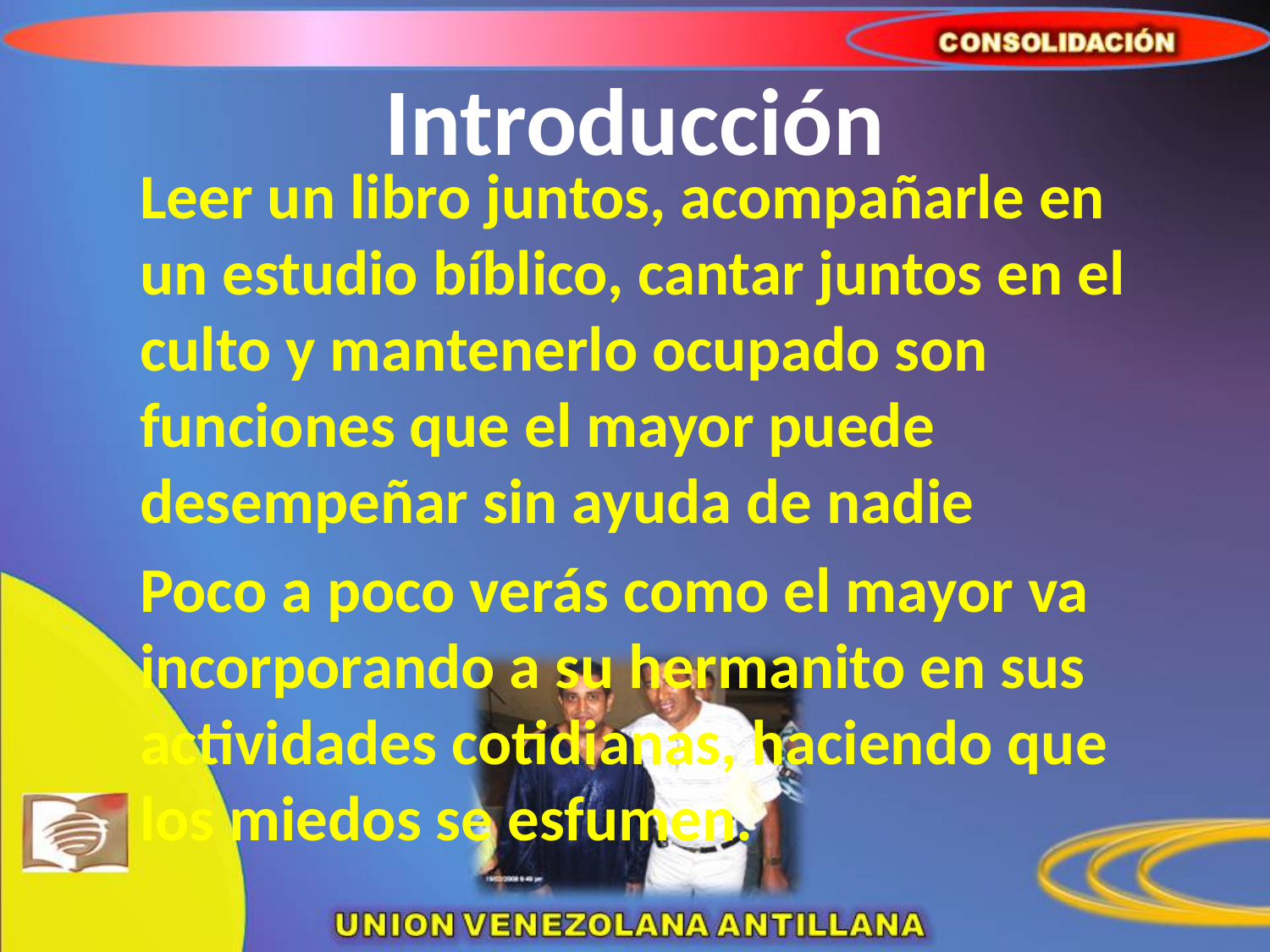

# Introducción
	Leer un libro juntos, acompañarle en un estudio bíblico, cantar juntos en el culto y mantenerlo ocupado son funciones que el mayor puede desempeñar sin ayuda de nadie
	Poco a poco verás como el mayor va incorporando a su hermanito en sus actividades cotidianas, haciendo que los miedos se esfumen.